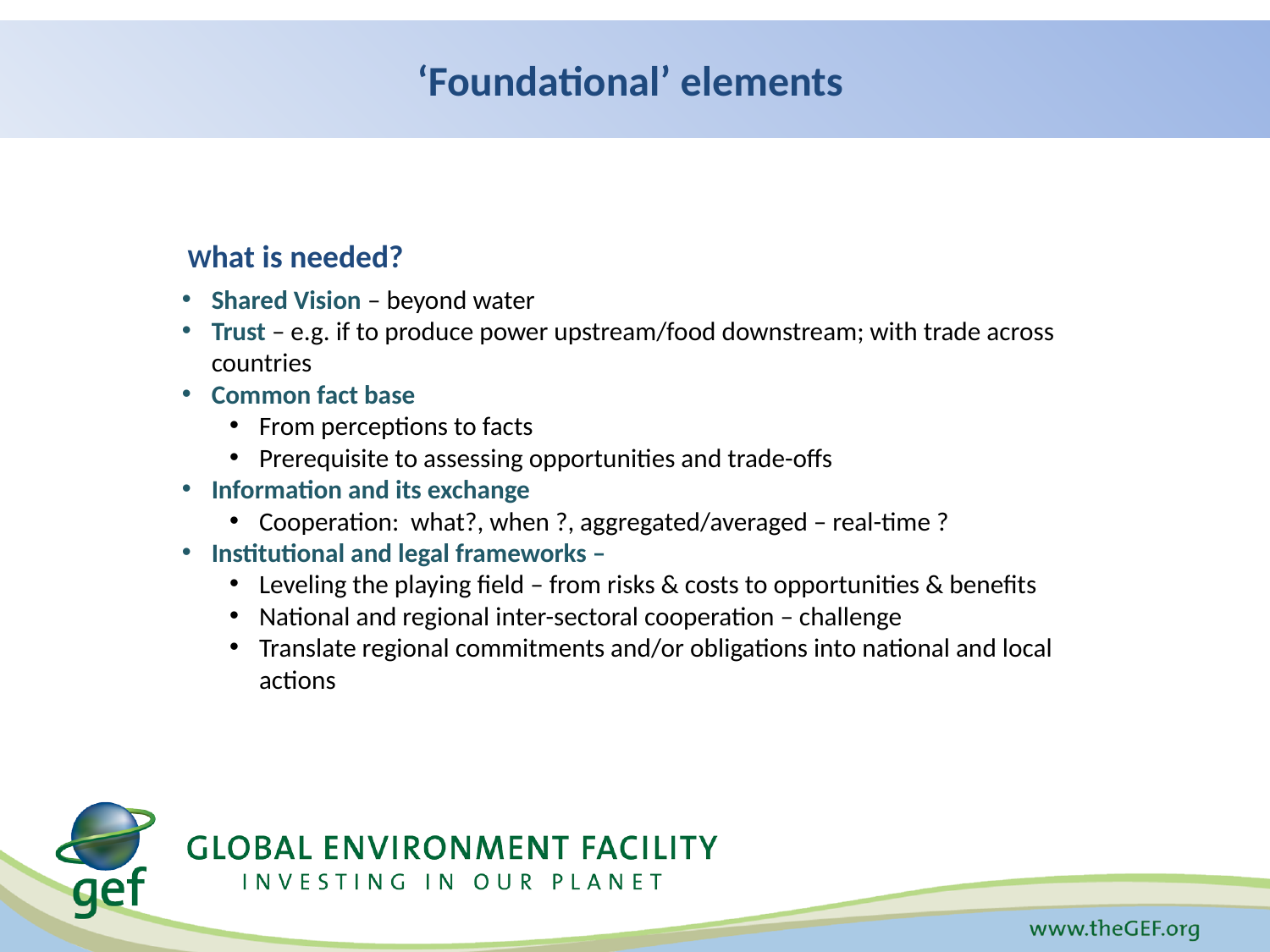

# ‘Foundational’ elements
 What is needed?
Shared Vision – beyond water
Trust – e.g. if to produce power upstream/food downstream; with trade across countries
Common fact base
From perceptions to facts
Prerequisite to assessing opportunities and trade-offs
Information and its exchange
Cooperation:  what?, when ?, aggregated/averaged – real-time ?
Institutional and legal frameworks –
Leveling the playing field – from risks & costs to opportunities & benefits
National and regional inter-sectoral cooperation – challenge
Translate regional commitments and/or obligations into national and local actions